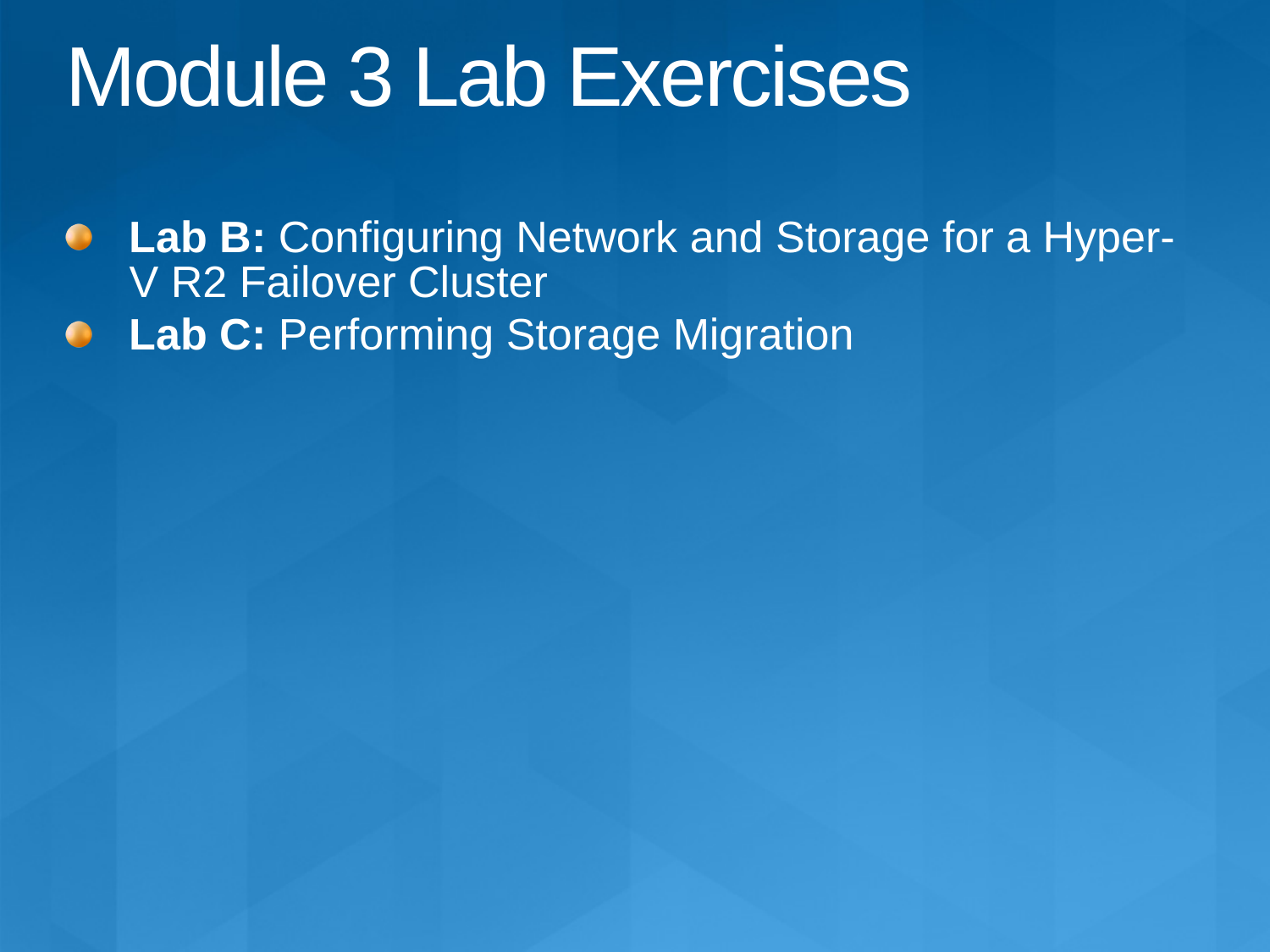

Module 3 Lab Exercises
Lab B: Configuring Network and Storage for a Hyper-V R2 Failover Cluster
Lab C: Performing Storage Migration